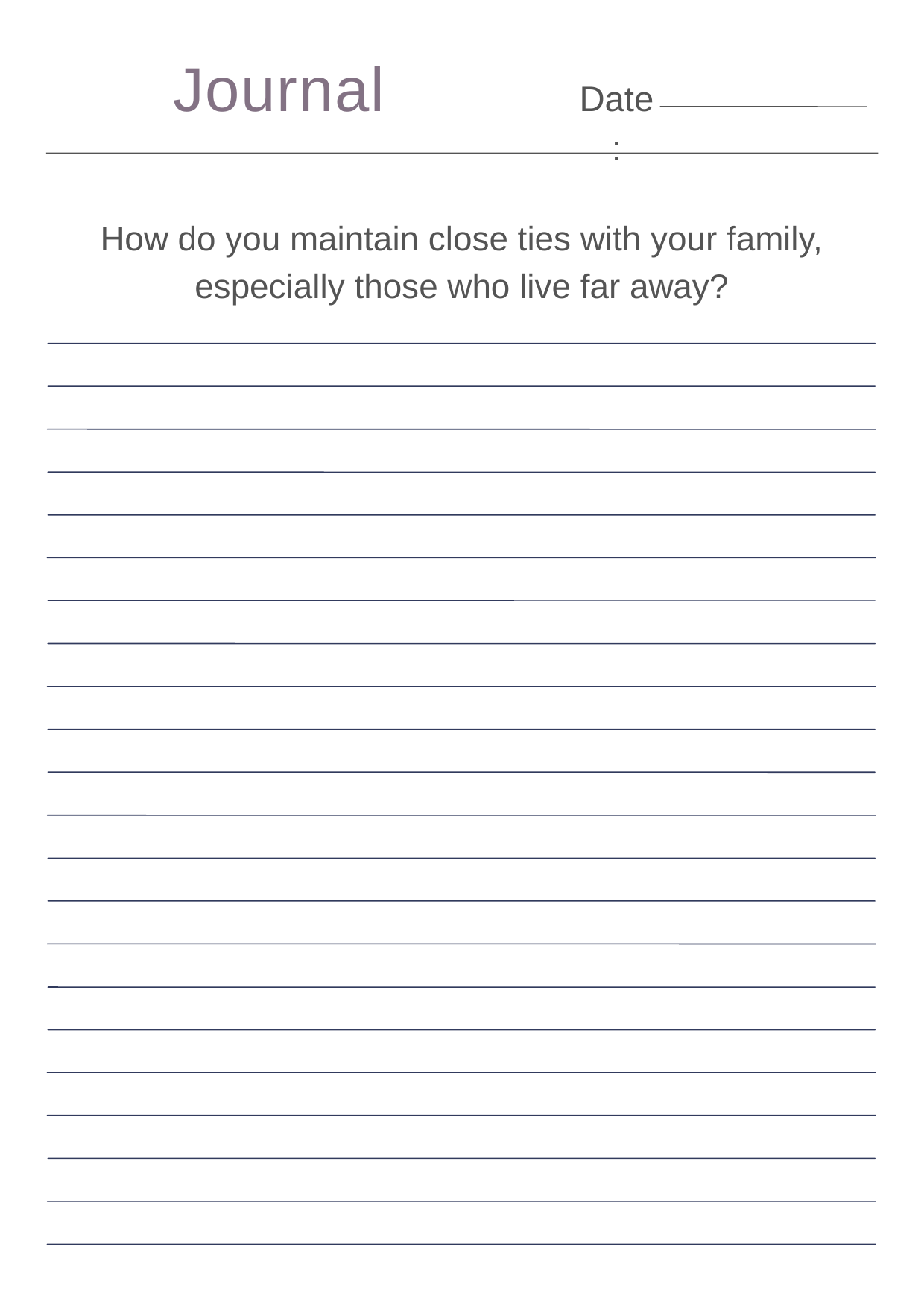

Journal
Date:

How do you maintain close ties with your family, especially those who live far away?